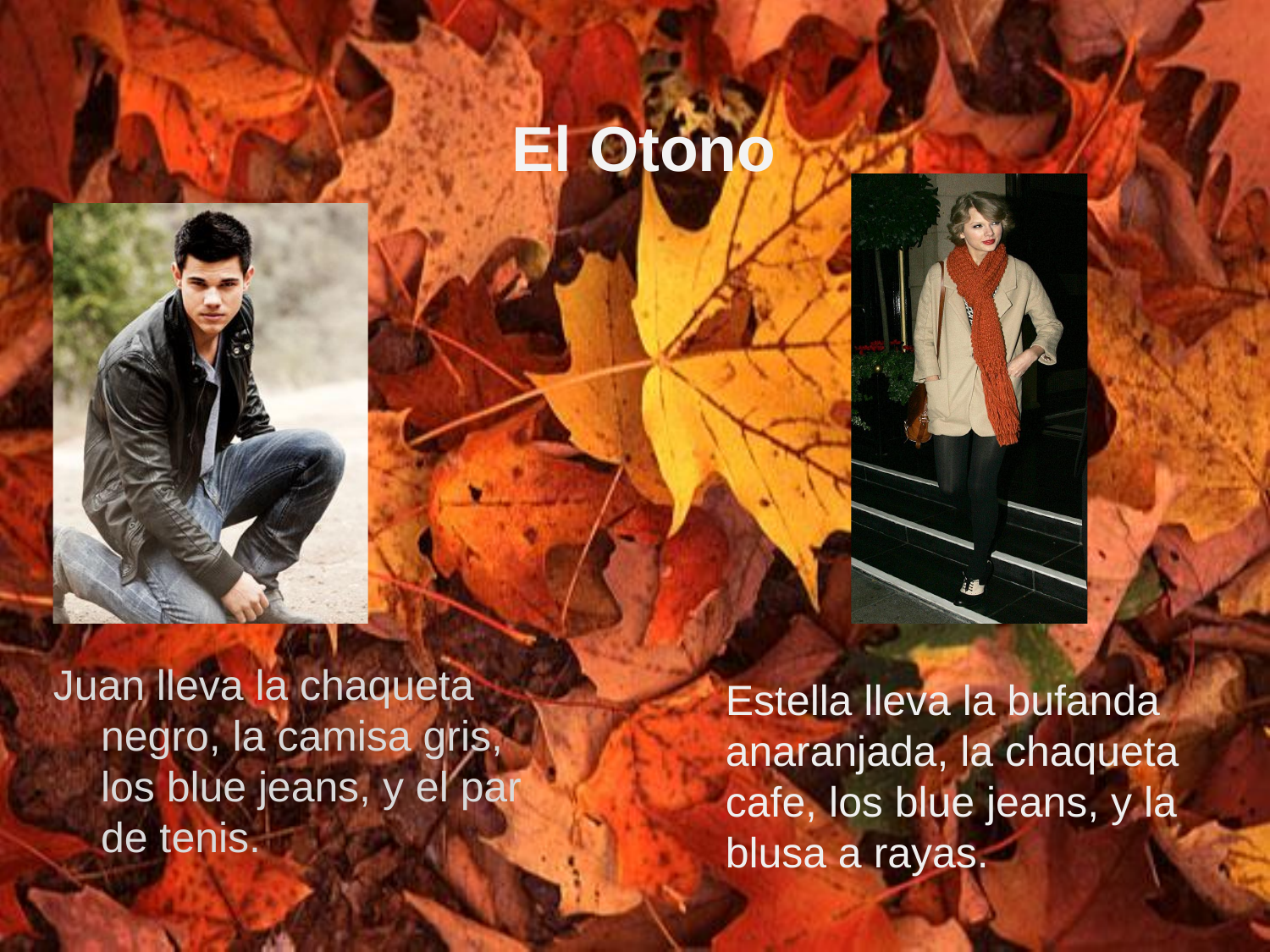

# El Otono

Juan lleva la chaqueta negro, la camisa gris, los blue jeans, y el par de tenis.

Estella lleva la bufanda anaranjada, la chaqueta cafe, los blue jeans, y la blusa a rayas.